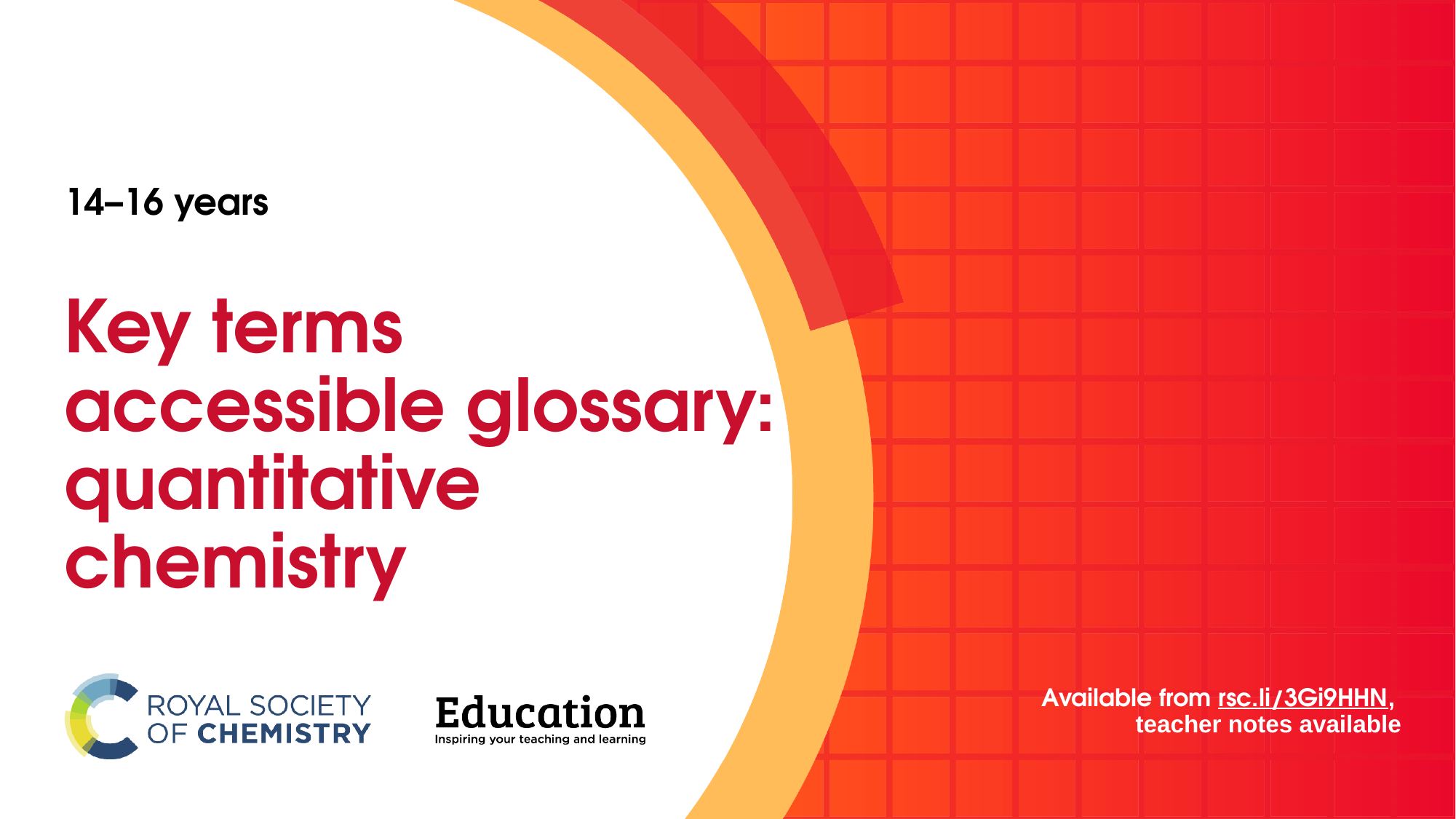

# 14–16 years
Key terms  accessible glossary:
quantitative chemistry
Available from rsc.li/3Gi9HHN,
teacher notes available